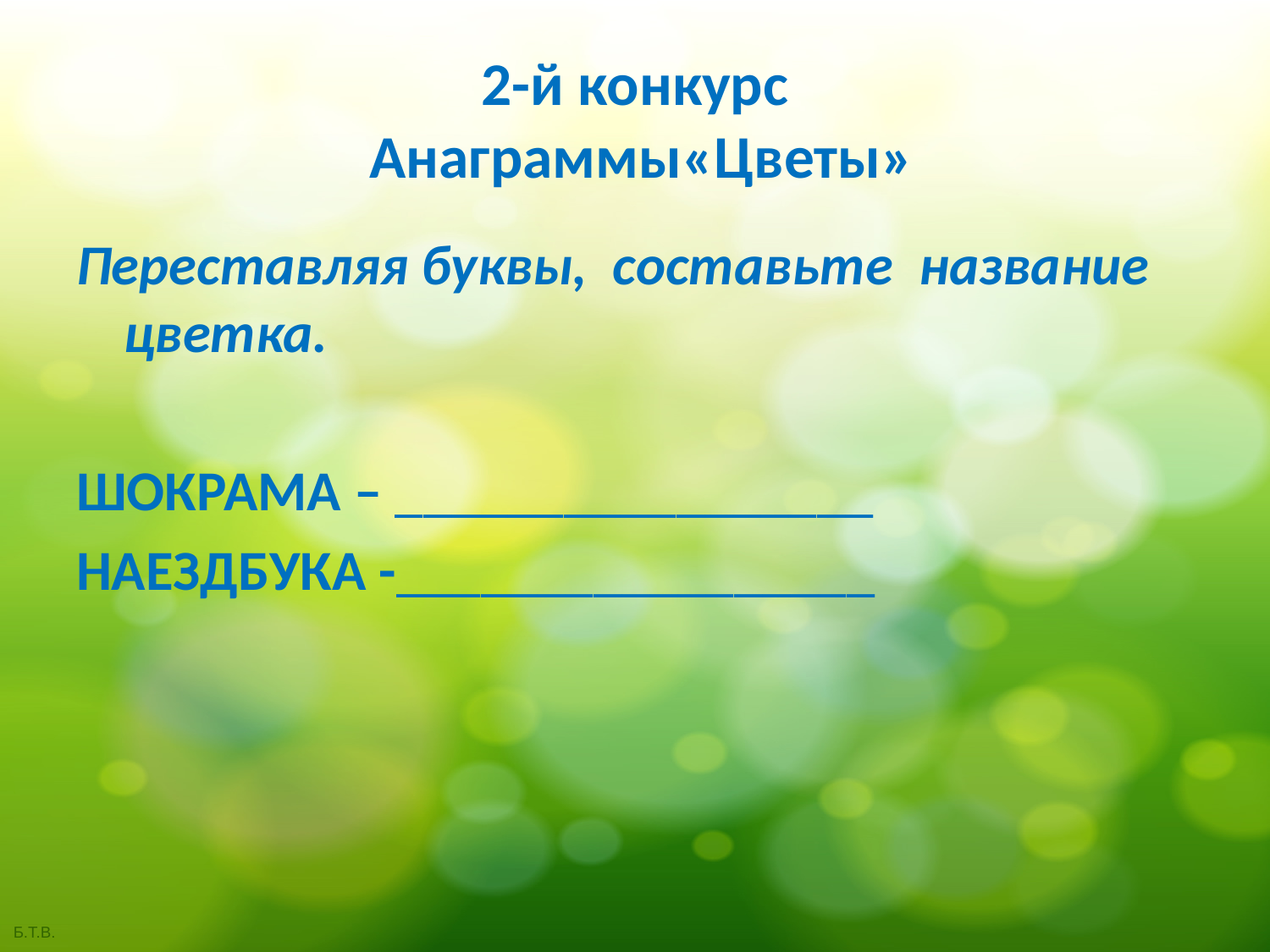

# 2-й конкурс Анаграммы«Цветы»
Переставляя буквы,  составьте  название цветка.

ШОКРАМА – _________________
НАЕЗДБУКА -_________________